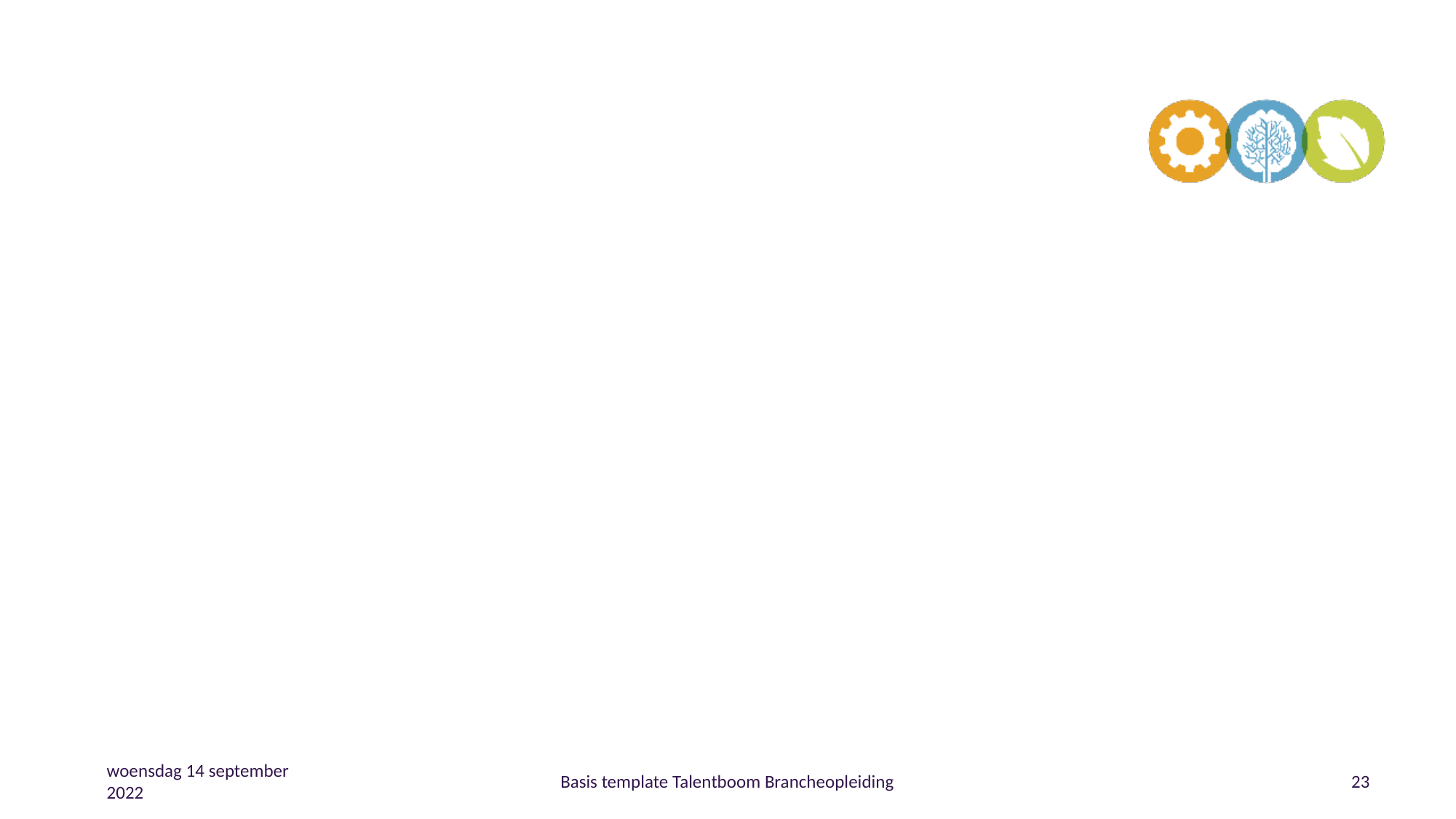

#

woensdag 14 september 2022
Basis template Talentboom Brancheopleiding
23